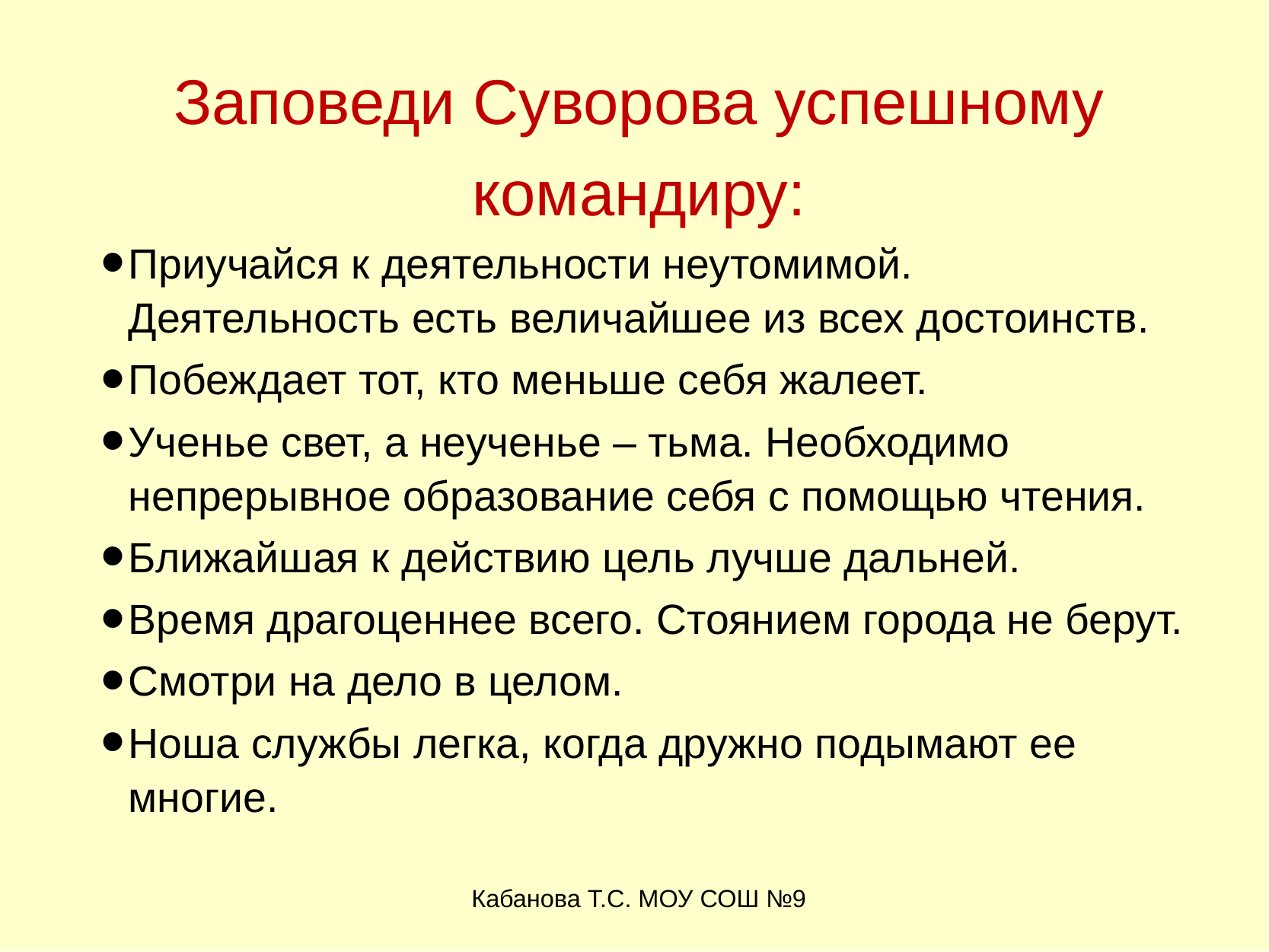

# Заповеди Суворова успешному командиру:
Приучайся к деятельности неутомимой. Деятельность есть величайшее из всех достоинств.
Побеждает тот, кто меньше себя жалеет.
Ученье свет, а неученье – тьма. Необходимо непрерывное образование себя с помощью чтения.
Ближайшая к действию цель лучше дальней.
Время драгоценнее всего. Стоянием города не берут.
Смотри на дело в целом.
Ноша службы легка, когда дружно подымают ее многие.
Кабанова Т.С. МОУ СОШ №9